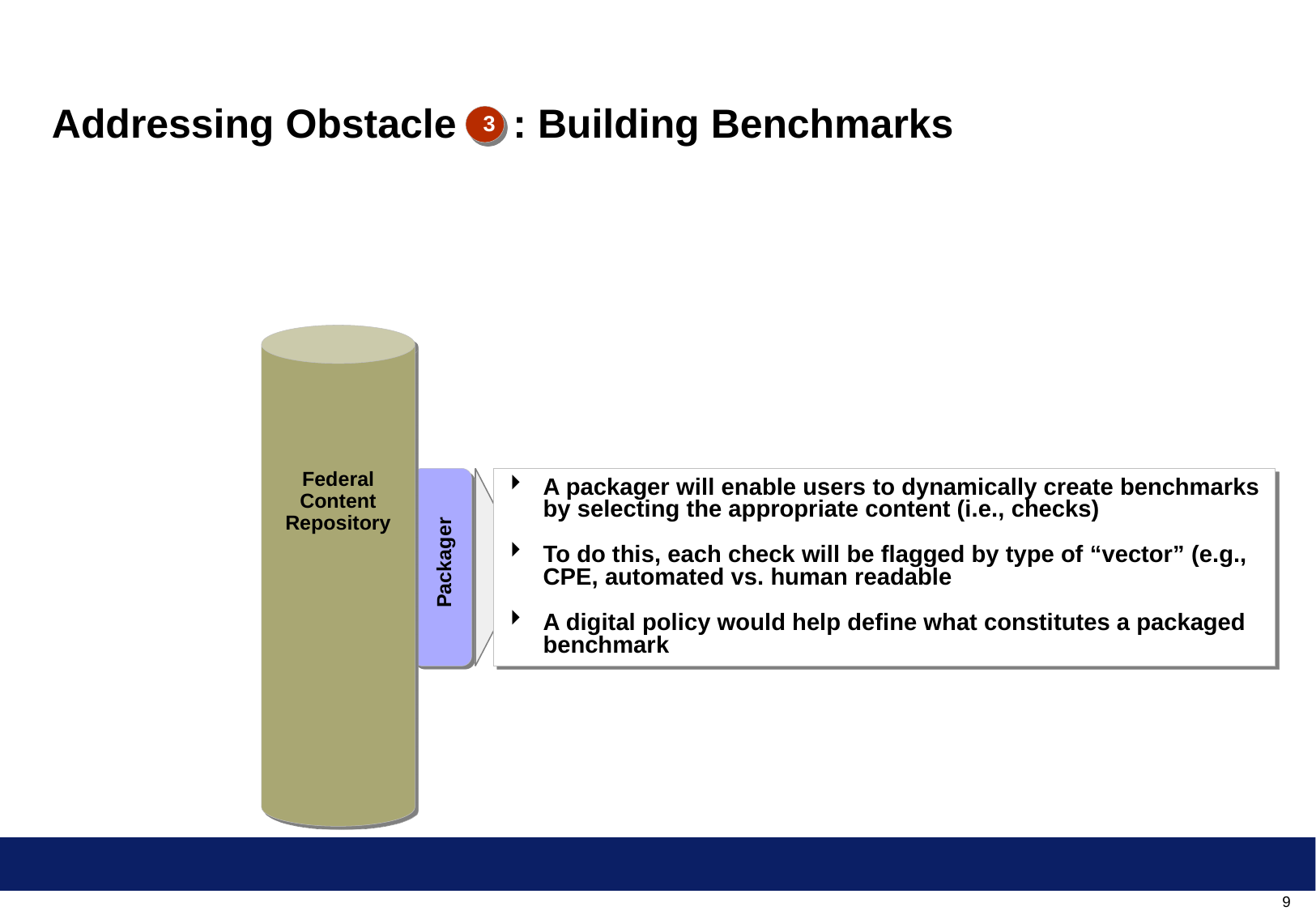

# Addressing Obstacle     : Building Benchmarks
3
Federal
Content
Repository

A packager will enable users to dynamically create benchmarks by selecting the appropriate content (i.e., checks)

To do this, each check will be flagged by type of “vector” (e.g., CPE, automated vs. human readable

A digital policy would help define what constitutes a packaged benchmark
Packager